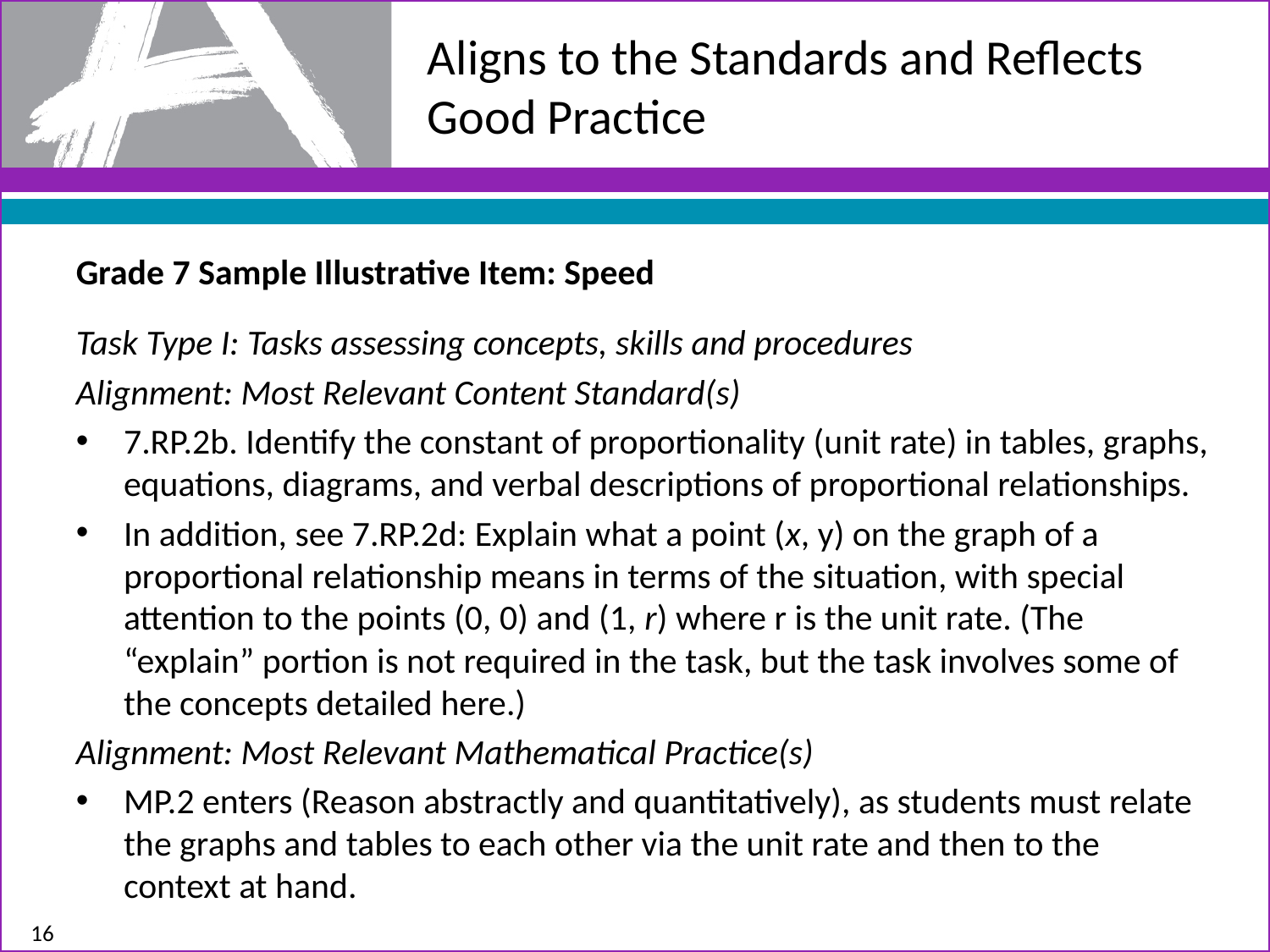

# Aligns to the Standards and Reflects Good Practice
Grade 7 Sample Illustrative Item: Speed
Task Type I: Tasks assessing concepts, skills and procedures
Alignment: Most Relevant Content Standard(s)
7.RP.2b. Identify the constant of proportionality (unit rate) in tables, graphs, equations, diagrams, and verbal descriptions of proportional relationships.
In addition, see 7.RP.2d: Explain what a point (x, y) on the graph of a proportional relationship means in terms of the situation, with special attention to the points (0, 0) and (1, r) where r is the unit rate. (The “explain” portion is not required in the task, but the task involves some of the concepts detailed here.)
Alignment: Most Relevant Mathematical Practice(s)
MP.2 enters (Reason abstractly and quantitatively), as students must relate the graphs and tables to each other via the unit rate and then to the context at hand.

16